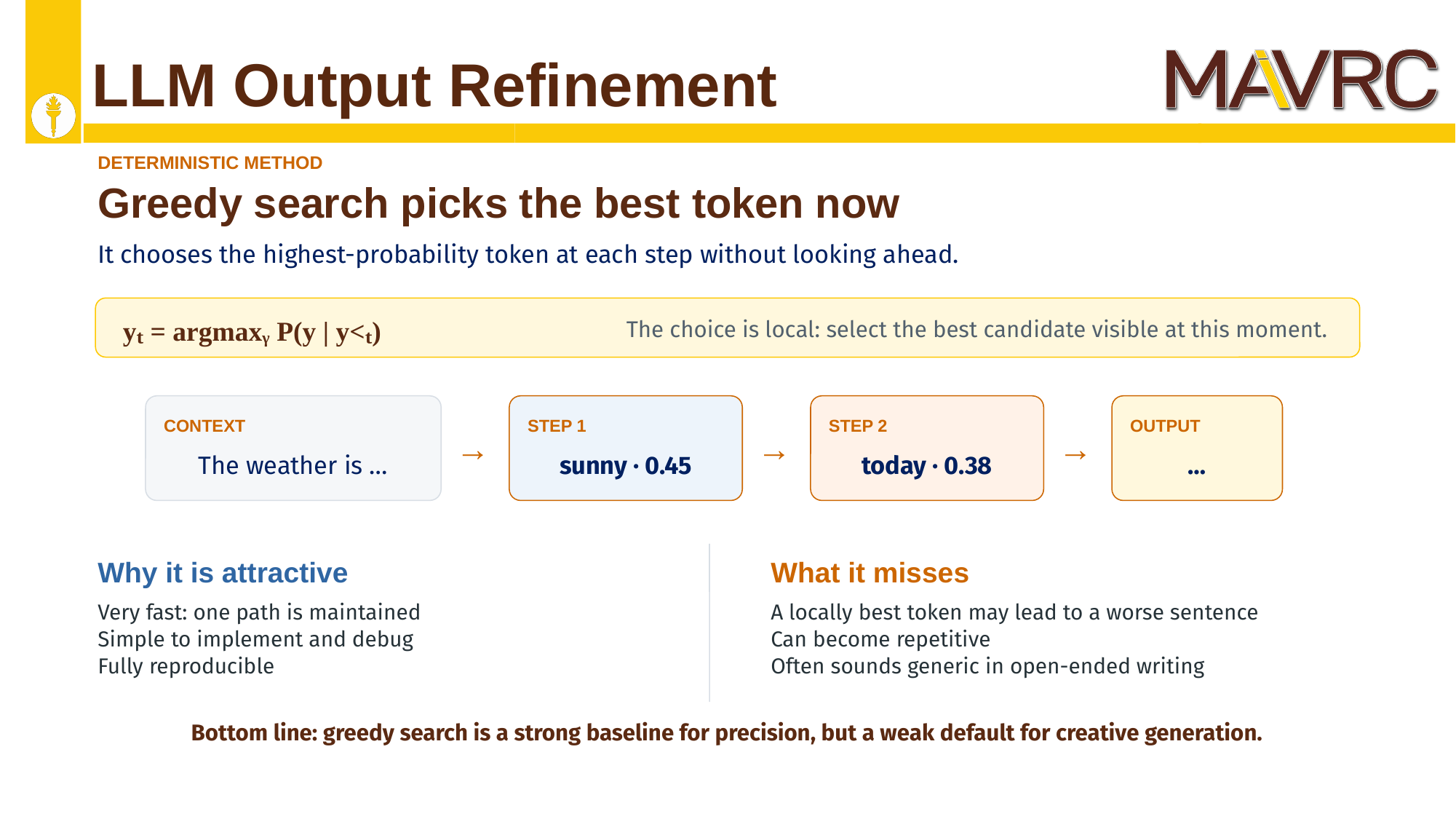

# LLM Output Refinement
DETERMINISTIC METHOD
Greedy search picks the best token now
It chooses the highest-probability token at each step without looking ahead.

yₜ = argmaxᵧ P(y | y<ₜ)
The choice is local: select the best candidate visible at this moment.

CONTEXT
STEP 1
STEP 2
OUTPUT
→
→
→
The weather is …
sunny · 0.45
today · 0.38
…

Why it is attractive
What it misses
Very fast: one path is maintained
Simple to implement and debug
Fully reproducible
A locally best token may lead to a worse sentence
Can become repetitive
Often sounds generic in open-ended writing
Bottom line: greedy search is a strong baseline for precision, but a weak default for creative generation.